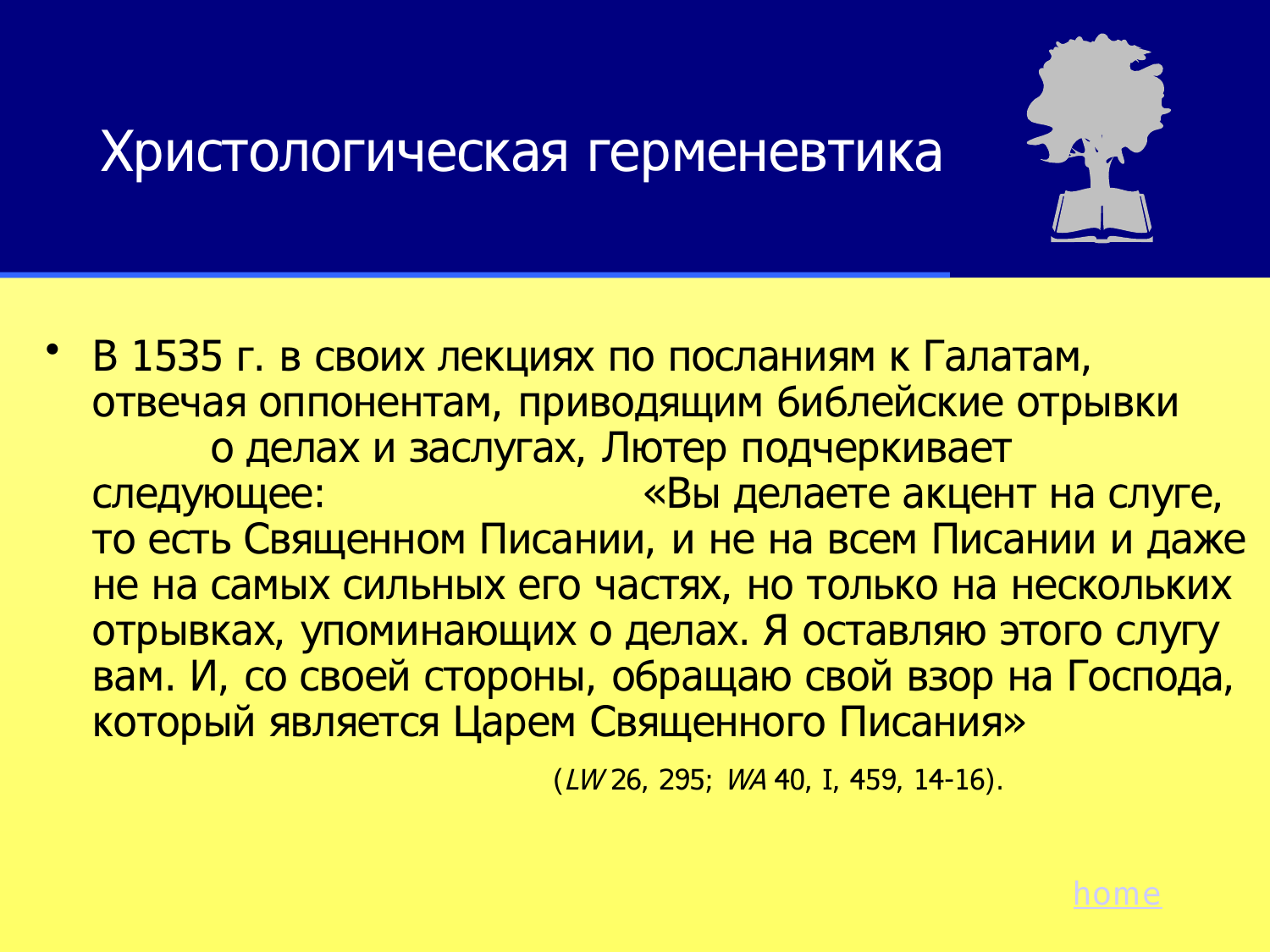

# Христологическая герменевтика
В 1535 г. в своих лекциях по посланиям к Галатам, отвечая оппонентам, приводящим библейские отрывки               о делах и заслугах, Лютер подчеркивает следующее:                        «Вы делаете акцент на слуге, то есть Священном Писании, и не на всем Писании и даже не на самых сильных его частях, но только на нескольких отрывках, упоминающих о делах. Я оставляю этого слугу вам. И, со своей стороны, обращаю свой взор на Господа, который является Царем Священного Писания»
				(LW 26, 295; WA 40, I, 459, 14-16).